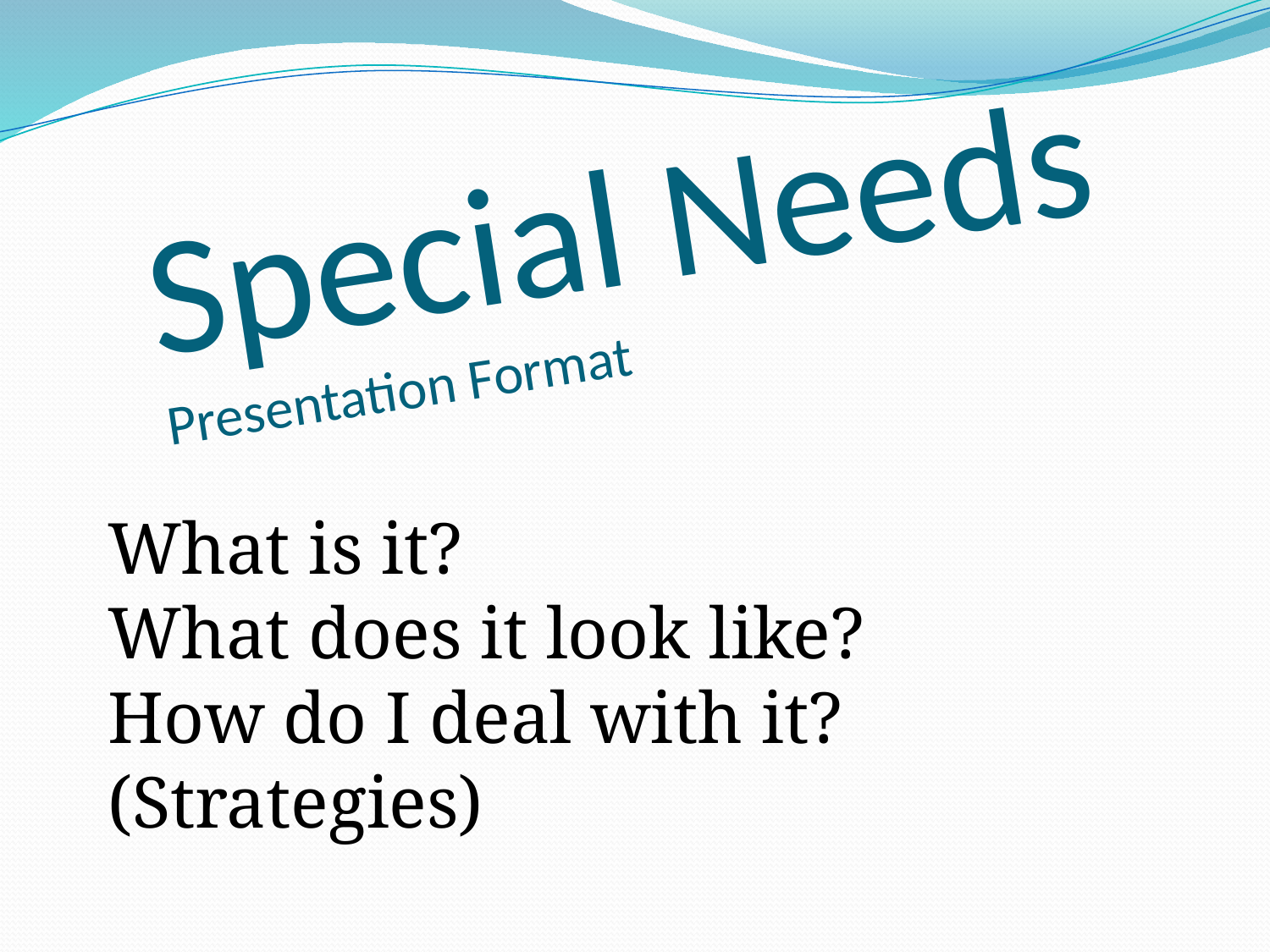

# Special Needs Presentation Format
What is it?
What does it look like?
How do I deal with it? (Strategies)